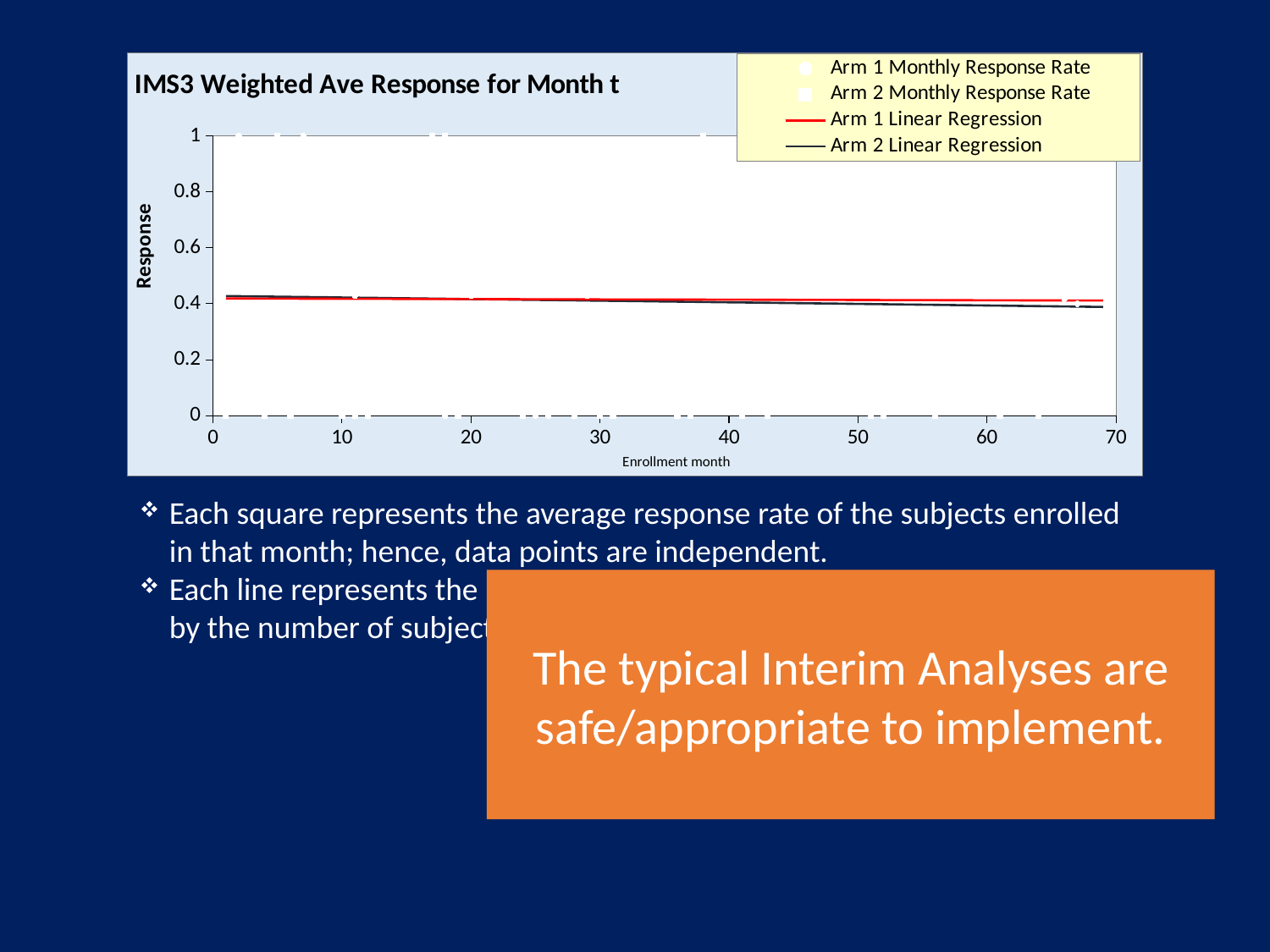

### Chart: IMS3 Weighted Ave Response for Month t

| Category | Arm 1 Monthly Response Rate | Arm 2 Monthly Response Rate | Arm 1 Linear Regression | Arm 2 Linear Regression |
|---|---|---|---|---|
Enrollment month
Each square represents the average response rate of the subjects enrolled in that month; hence, data points are independent.
Each line represents the linear regression for the respective Arm weighted by the number of subjects in each month.

The typical Interim Analyses are safe/appropriate to implement.